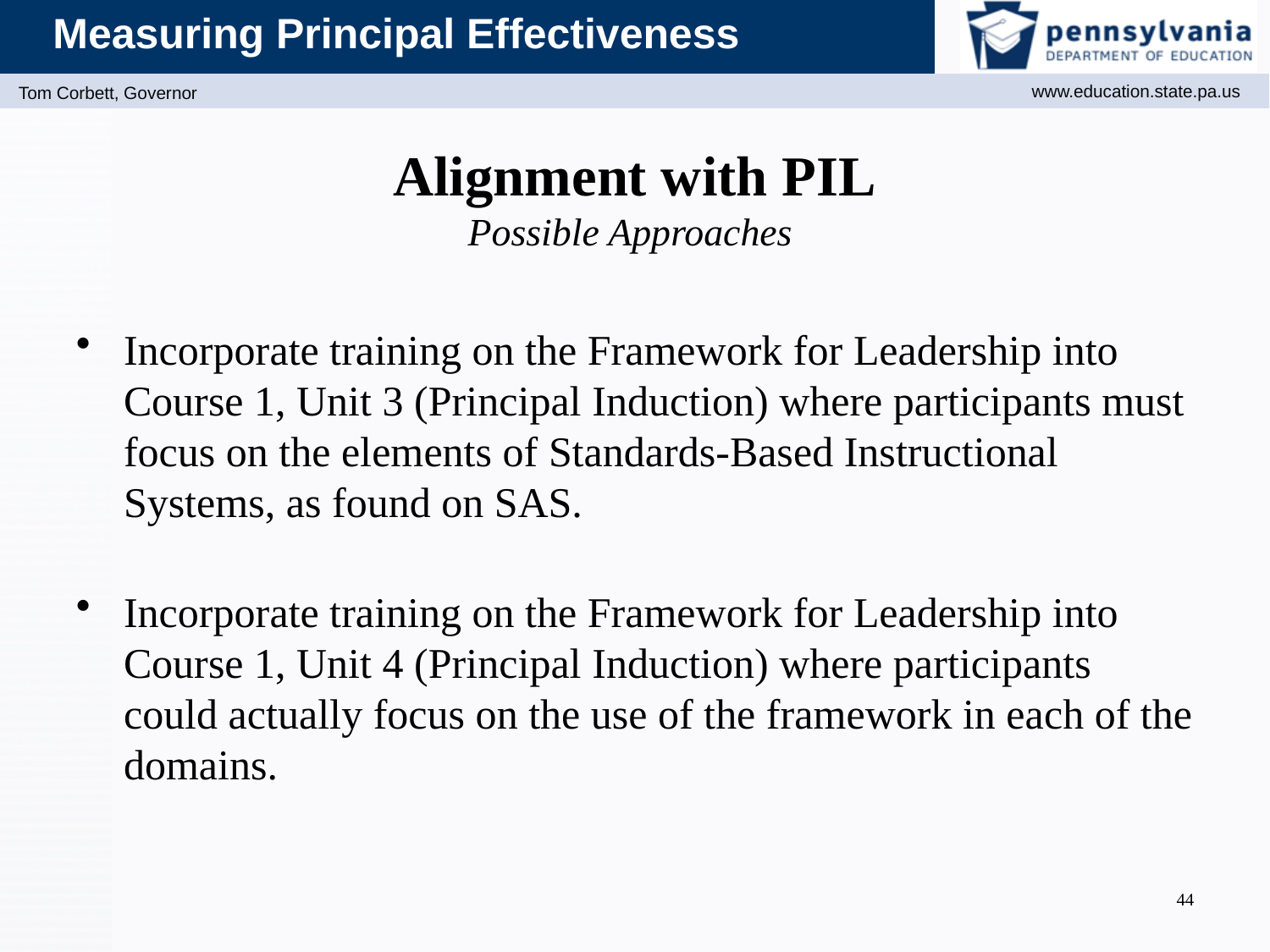

# Alignment with PIL Possible Approaches
Incorporate training on the Framework for Leadership into Course 1, Unit 3 (Principal Induction) where participants must focus on the elements of Standards-Based Instructional Systems, as found on SAS.
Incorporate training on the Framework for Leadership into Course 1, Unit 4 (Principal Induction) where participants could actually focus on the use of the framework in each of the domains.

44